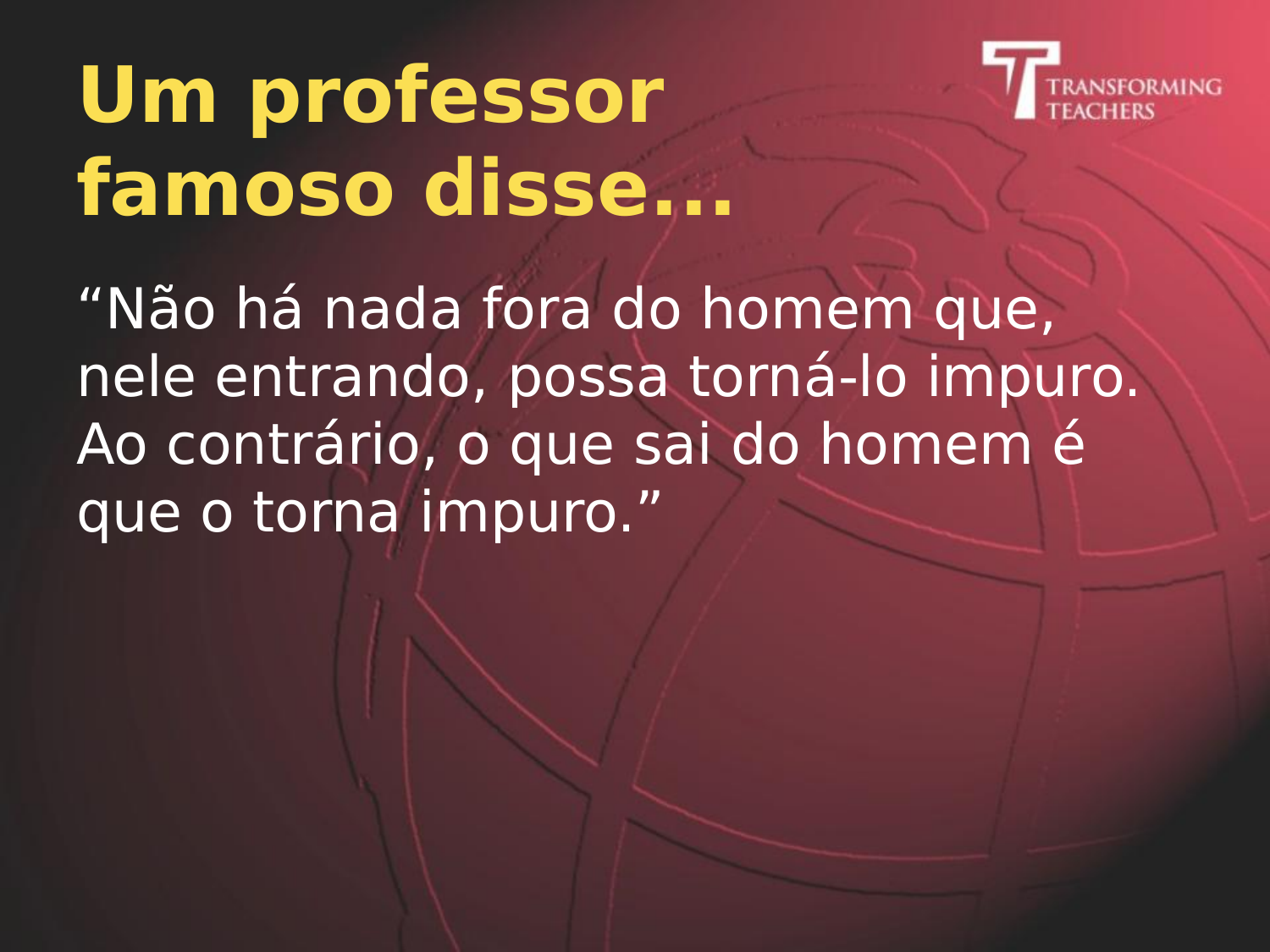

# Um professor famoso disse...
“Não há nada fora do homem que, nele entrando, possa torná-lo impuro. Ao contrário, o que sai do homem é que o torna impuro.”